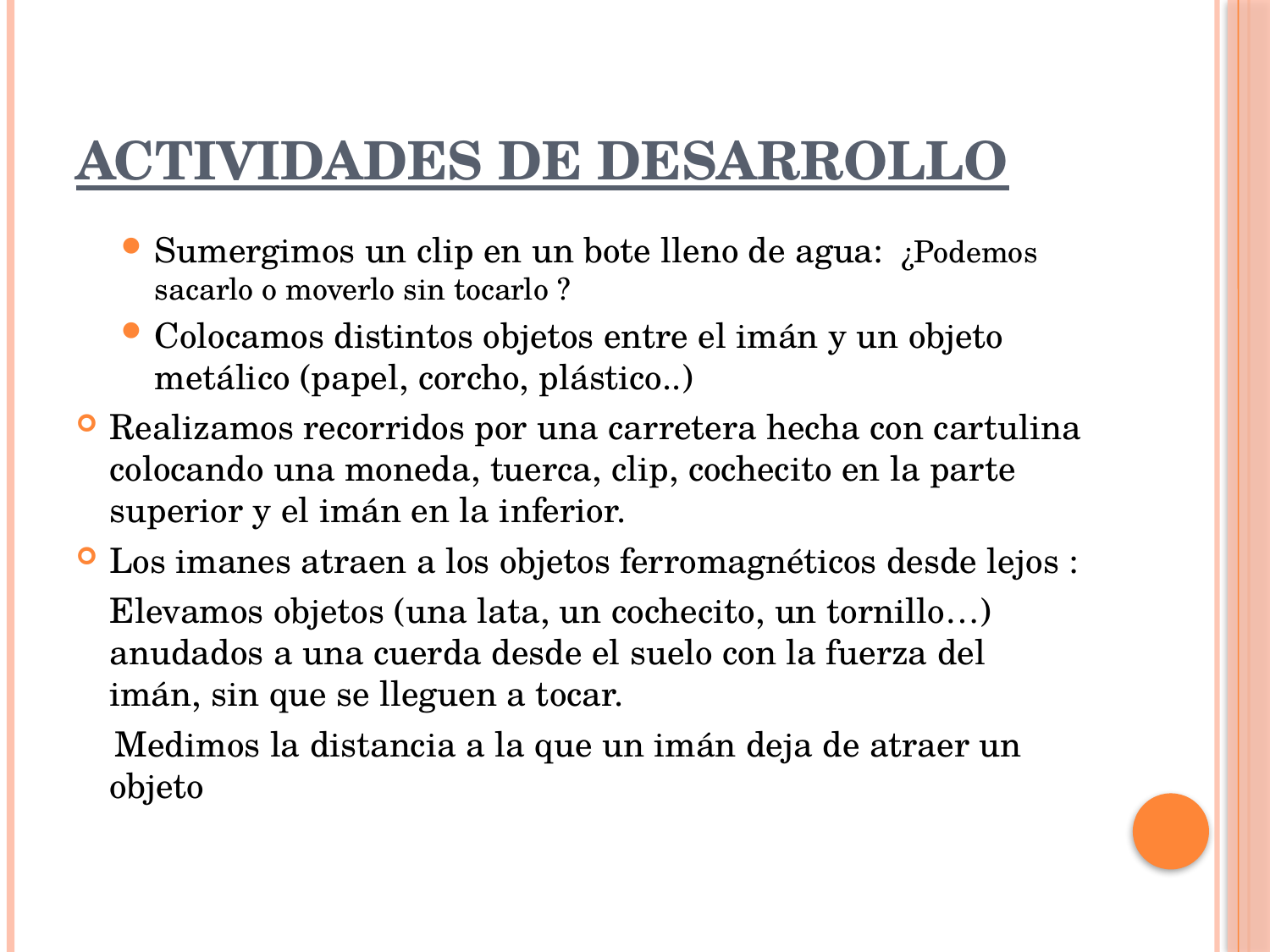

# ACTIVIDADES DE DESARROLLO
Sumergimos un clip en un bote lleno de agua:  ¿Podemos sacarlo o moverlo sin tocarlo ?
Colocamos distintos objetos entre el imán y un objeto metálico (papel, corcho, plástico..)
Realizamos recorridos por una carretera hecha con cartulina colocando una moneda, tuerca, clip, cochecito en la parte superior y el imán en la inferior.
Los imanes atraen a los objetos ferromagnéticos desde lejos :
    Elevamos objetos (una lata, un cochecito, un tornillo…) anudados a una cuerda desde el suelo con la fuerza del imán, sin que se lleguen a tocar.
    Medimos la distancia a la que un imán deja de atraer un objeto